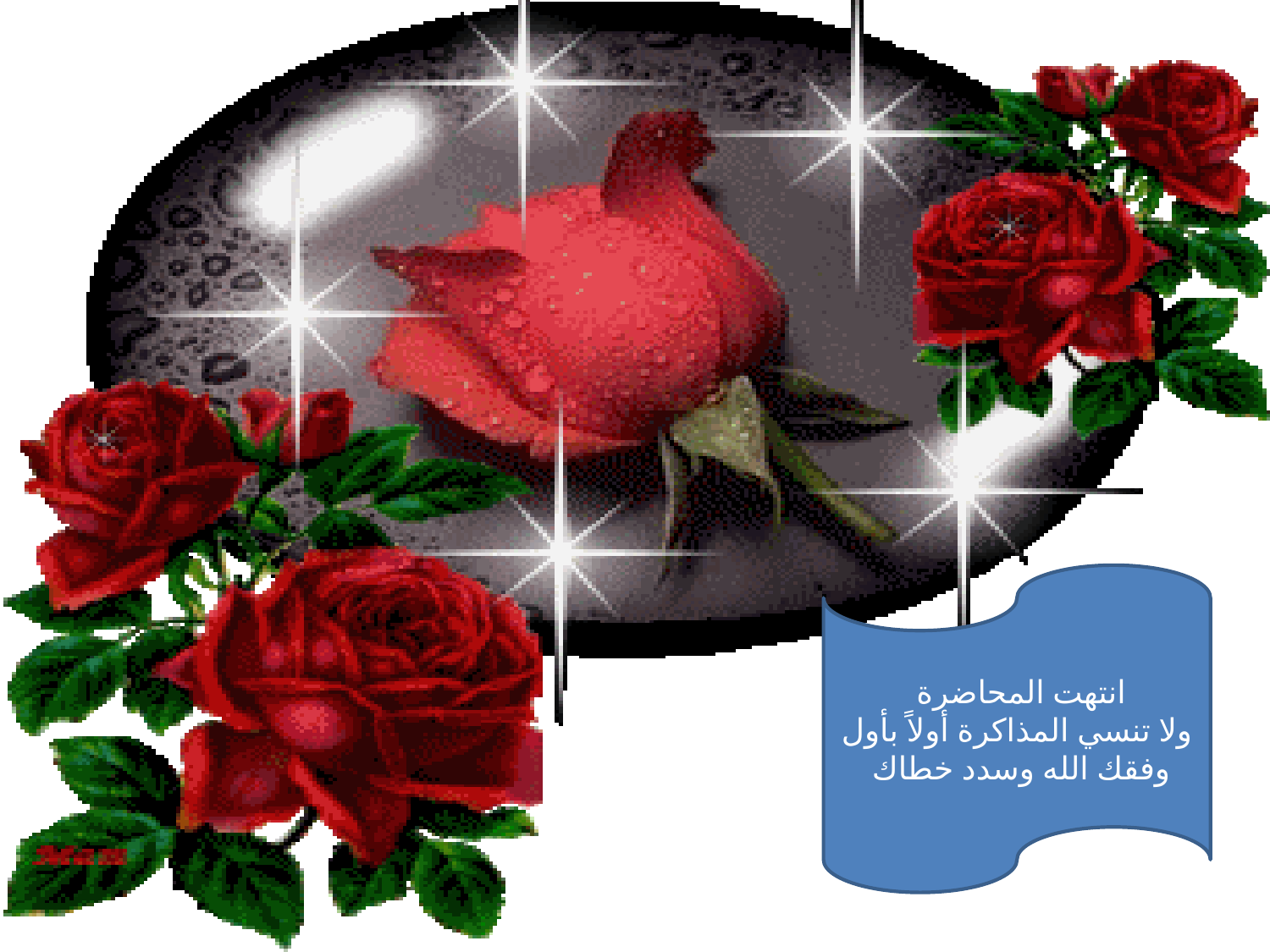

انتهت المحاضرة
ولا تنسي المذاكرة أولاً بأول
وفقك الله وسدد خطاك